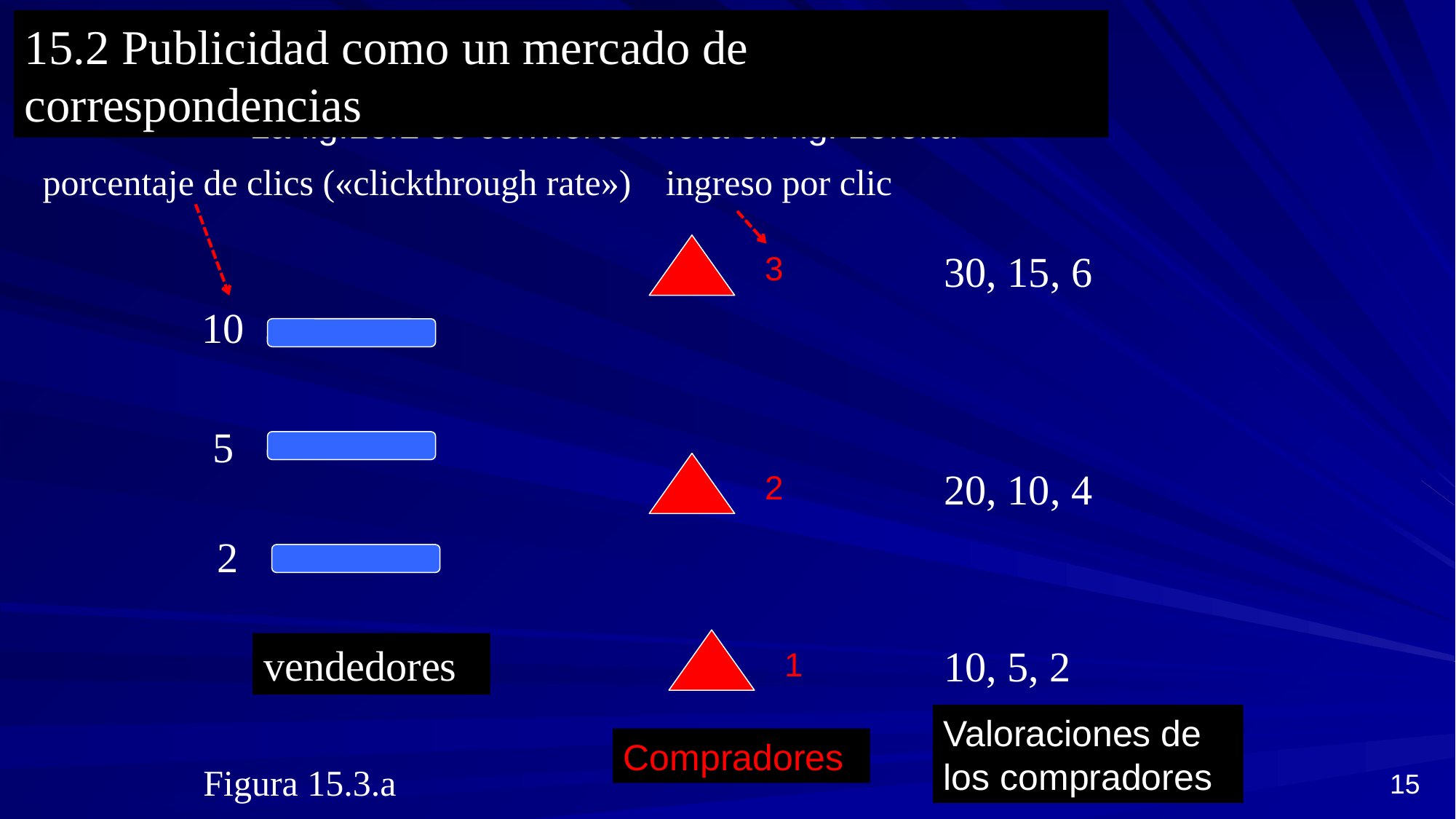

15.2 Publicidad como un mercado de correspondencias
La fig.15.2 se convierte ahora en fig. 15.3.a.

porcentaje de clics («clickthrough rate»)
ingreso por clic

30, 15, 6
3
10

 5

20, 10, 4
2
 2

vendedores
10, 5, 2
1
Valoraciones de los compradores
Compradores
Figura 15.3.a
15